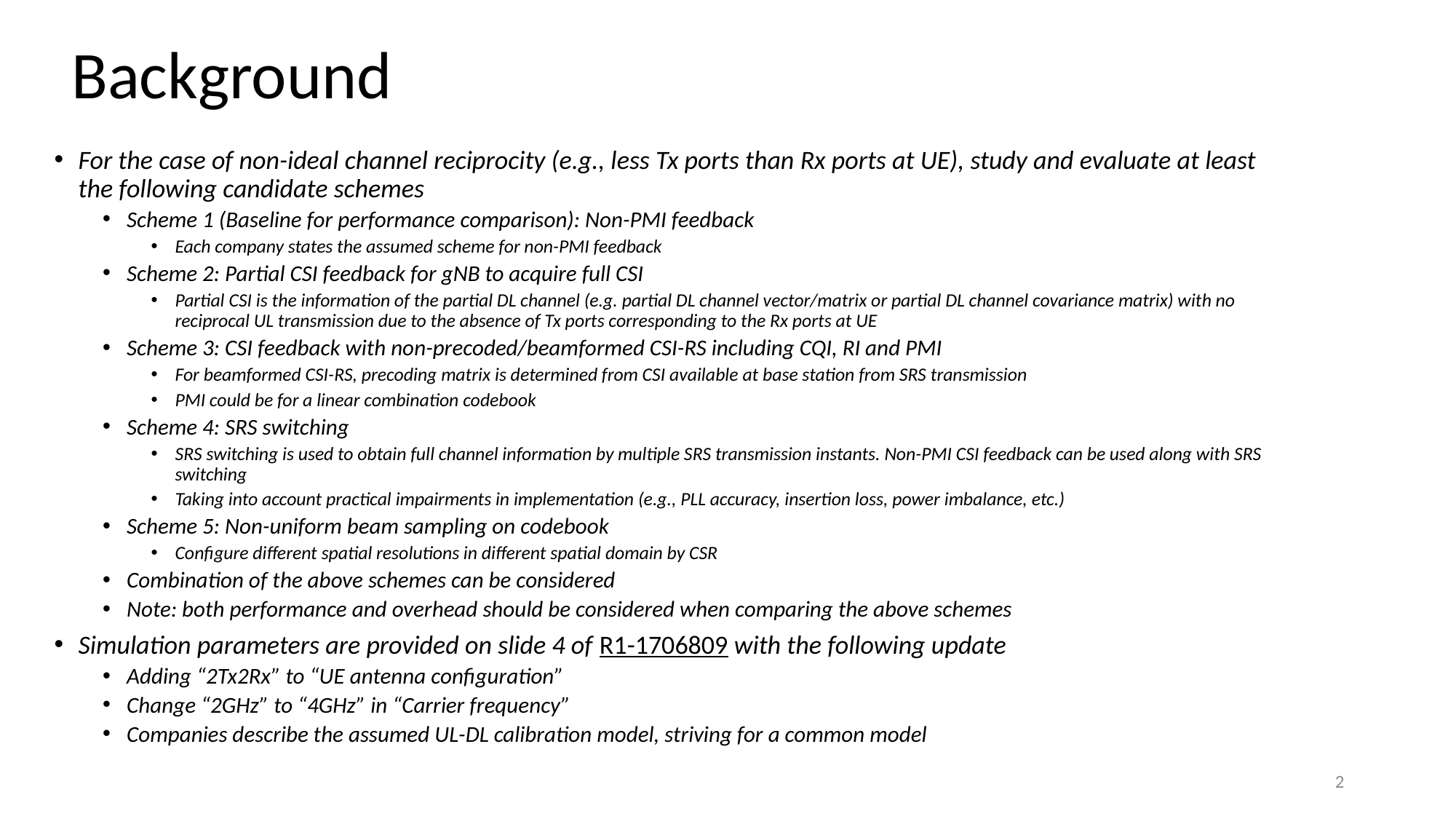

# Background
For the case of non-ideal channel reciprocity (e.g., less Tx ports than Rx ports at UE), study and evaluate at least the following candidate schemes
Scheme 1 (Baseline for performance comparison): Non-PMI feedback
Each company states the assumed scheme for non-PMI feedback
Scheme 2: Partial CSI feedback for gNB to acquire full CSI
Partial CSI is the information of the partial DL channel (e.g. partial DL channel vector/matrix or partial DL channel covariance matrix) with no reciprocal UL transmission due to the absence of Tx ports corresponding to the Rx ports at UE
Scheme 3: CSI feedback with non-precoded/beamformed CSI-RS including CQI, RI and PMI
For beamformed CSI-RS, precoding matrix is determined from CSI available at base station from SRS transmission
PMI could be for a linear combination codebook
Scheme 4: SRS switching
SRS switching is used to obtain full channel information by multiple SRS transmission instants. Non-PMI CSI feedback can be used along with SRS switching
Taking into account practical impairments in implementation (e.g., PLL accuracy, insertion loss, power imbalance, etc.)
Scheme 5: Non-uniform beam sampling on codebook
Configure different spatial resolutions in different spatial domain by CSR
Combination of the above schemes can be considered
Note: both performance and overhead should be considered when comparing the above schemes
Simulation parameters are provided on slide 4 of R1-1706809 with the following update
Adding “2Tx2Rx” to “UE antenna configuration”
Change “2GHz” to “4GHz” in “Carrier frequency”
Companies describe the assumed UL-DL calibration model, striving for a common model

2